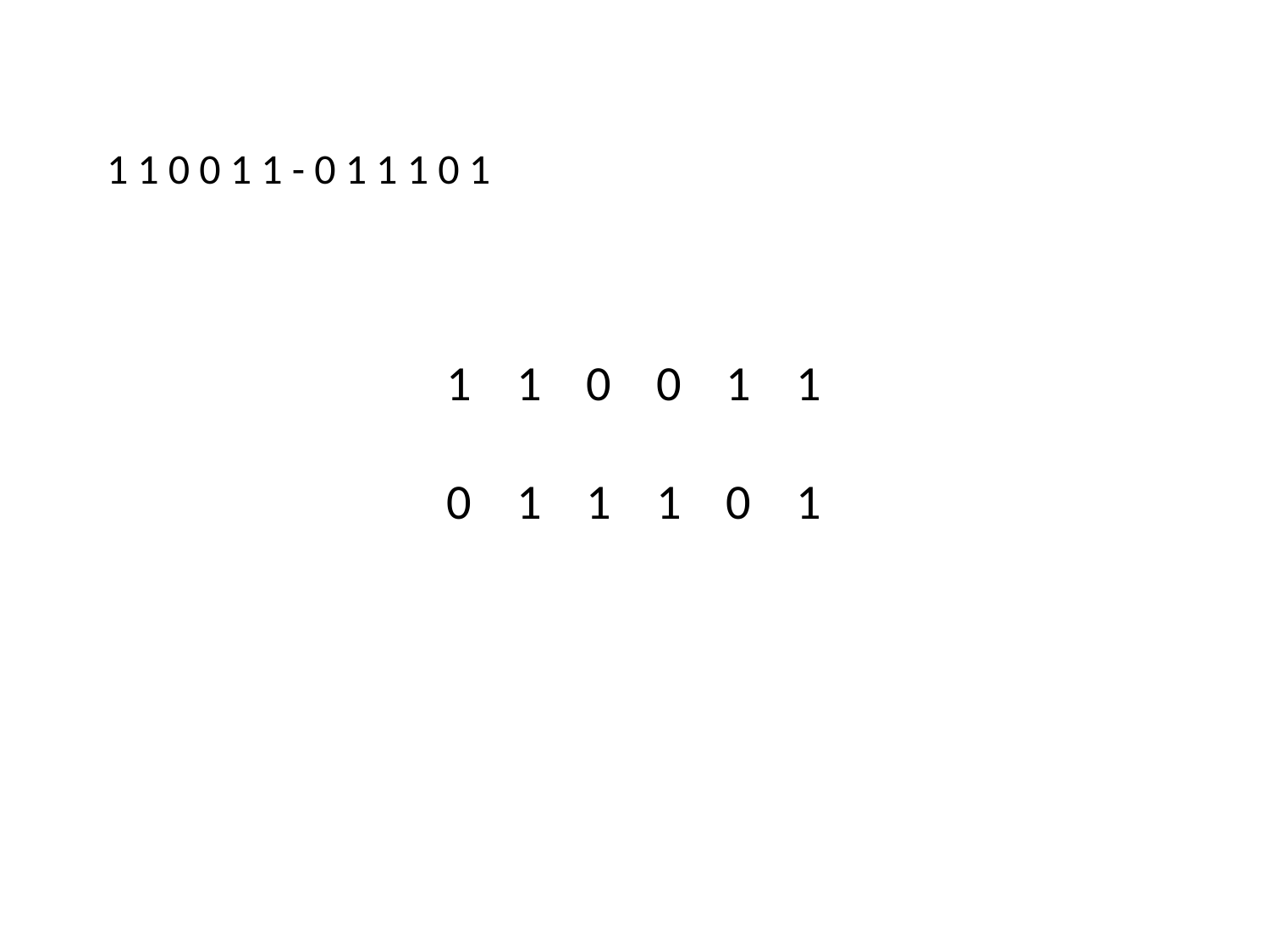

1 1 0 0 1 1 - 0 1 1 1 0 1

 1    1    0    0    1    1

 0    1    1    1    0    1